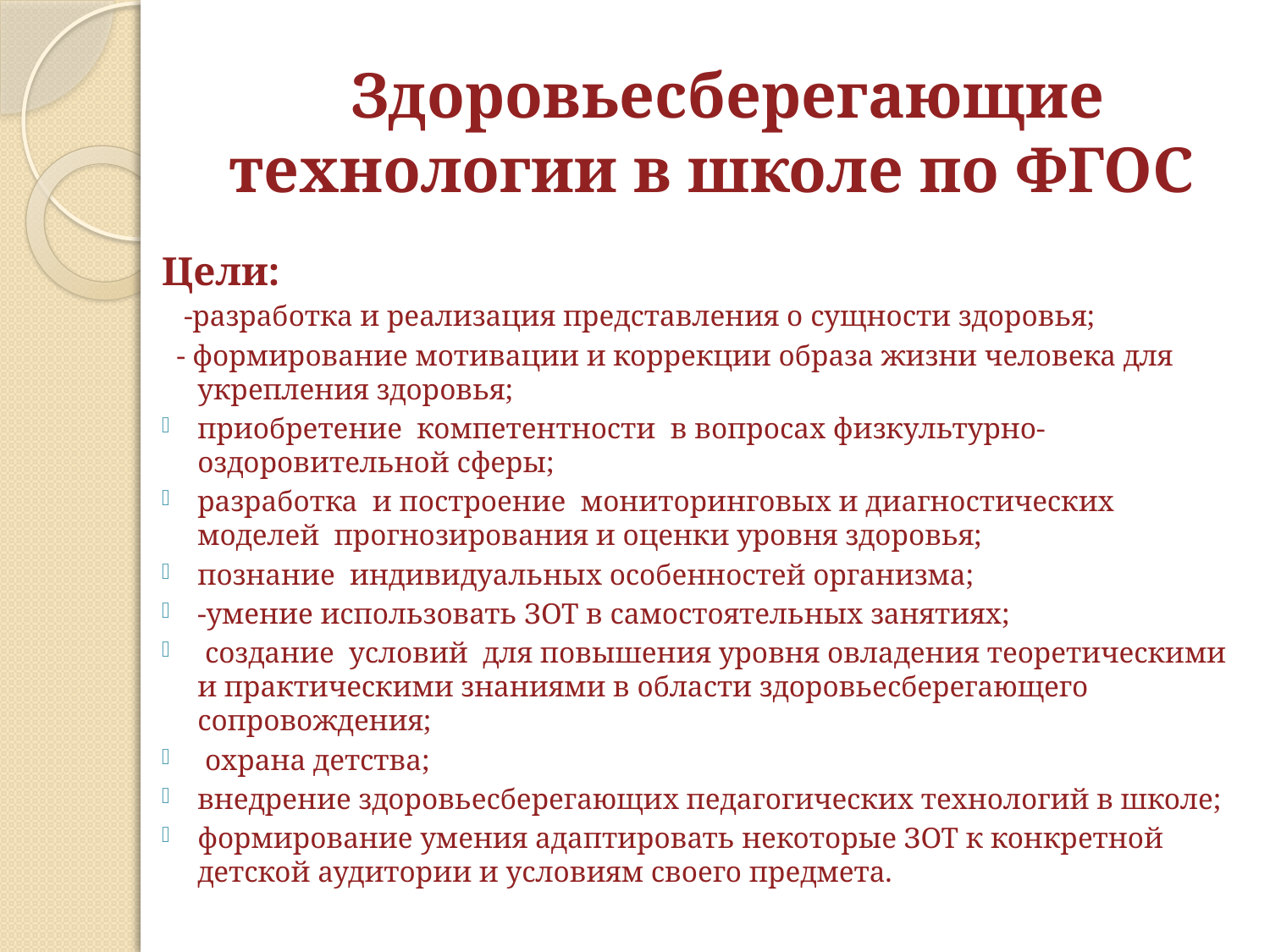

# Здоровьесберегающие технологии в школе по ФГОС

Цели:
   -разработка и реализация представления о сущности здоровья;
  - формирование мотивации и коррекции образа жизни человека для укрепления здоровья;
приобретение  компетентности  в вопросах физкультурно-оздоровительной сферы;
разработка  и построение  мониторинговых и диагностических моделей  прогнозирования и оценки уровня здоровья;
познание  индивидуальных особенностей организма;
-умение использовать ЗОТ в самостоятельных занятиях;
 создание  условий  для повышения уровня овладения теоретическими и практическими знаниями в области здоровьесберегающего сопровождения;
 охрана детства;
внедрение здоровьесберегающих педагогических технологий в школе;
формирование умения адаптировать некоторые ЗОТ к конкретной детской аудитории и условиям своего предмета.